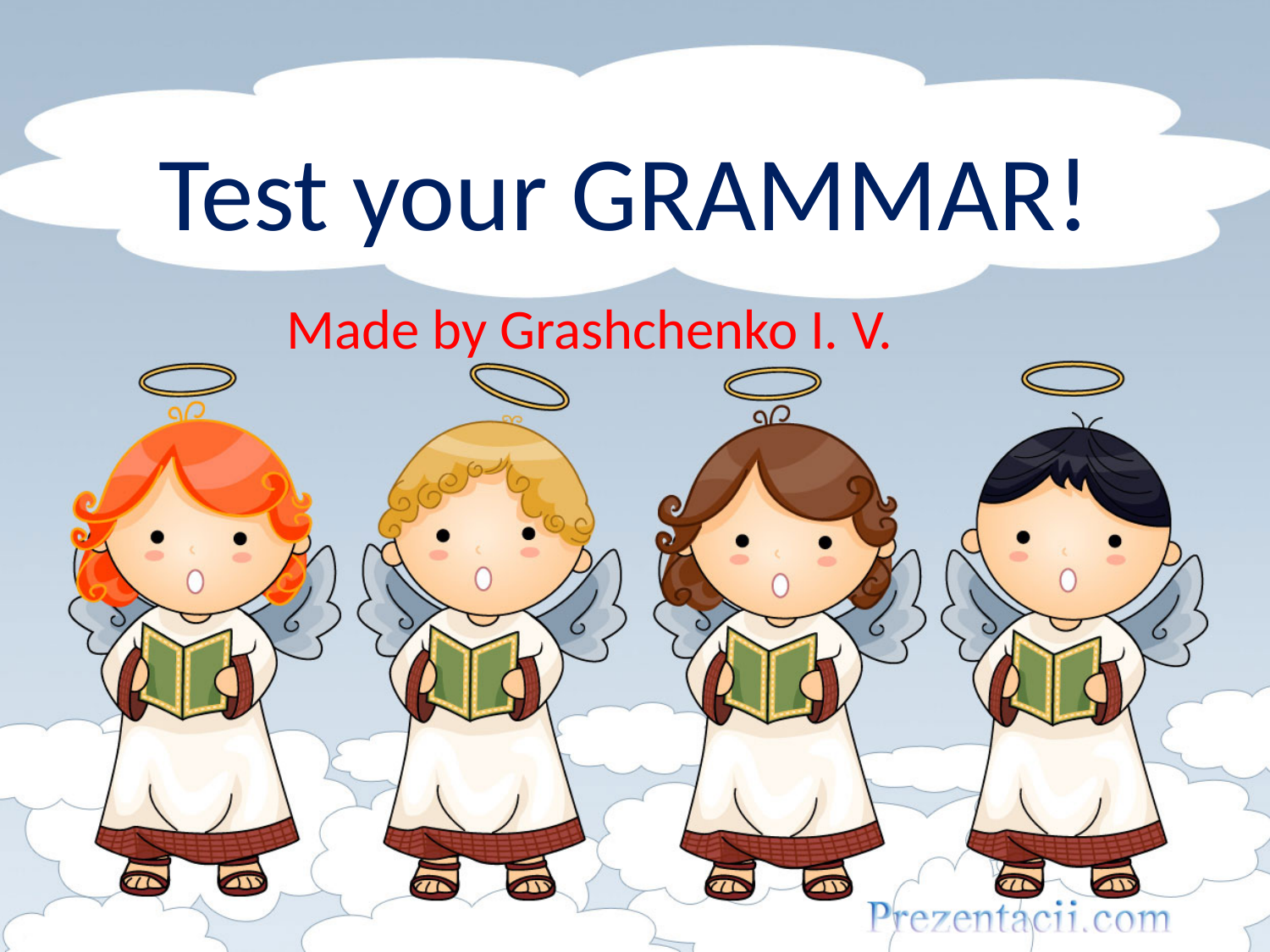

# Test your GRAMMAR!
Made by Grashchenko I. V.